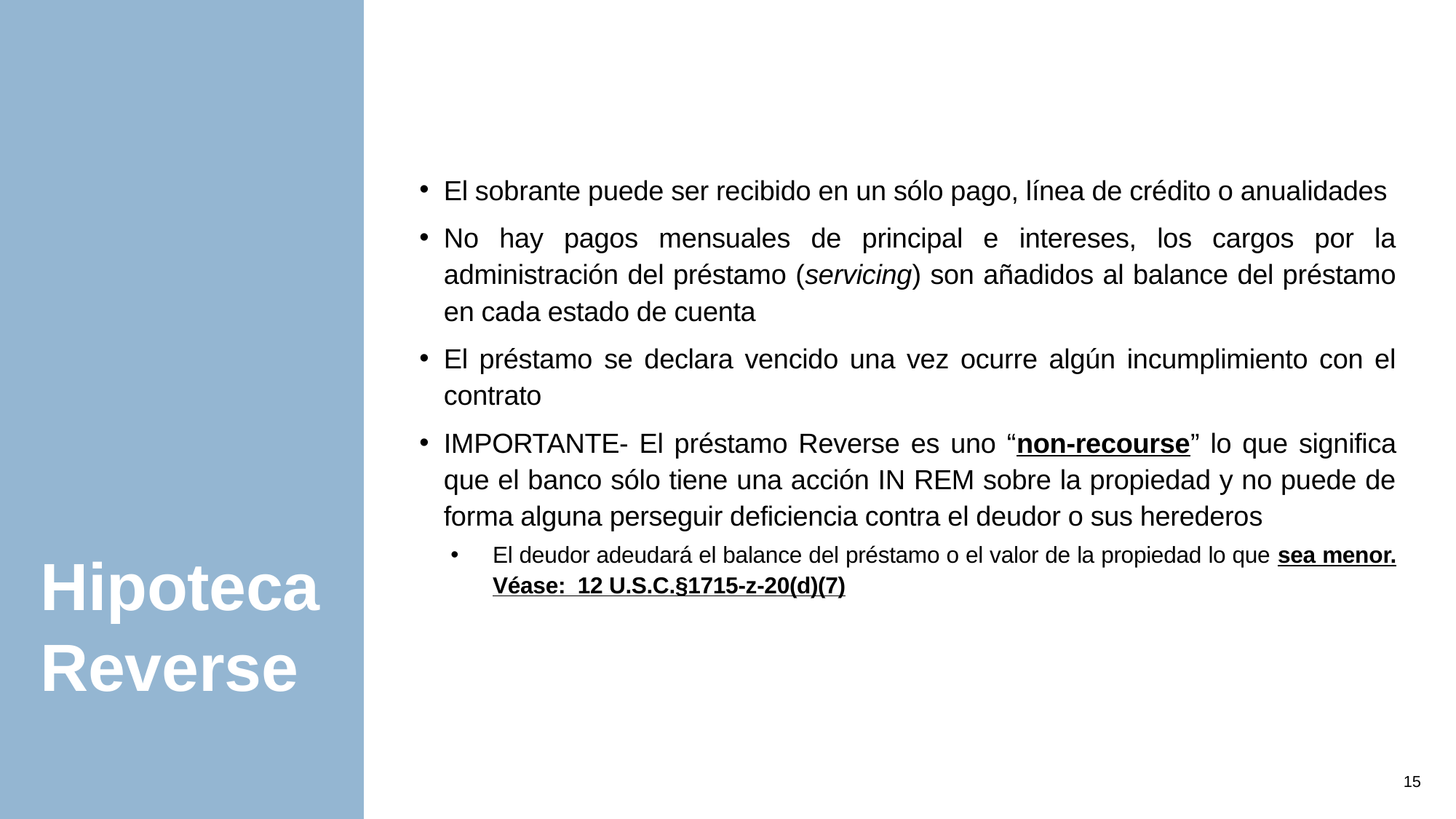

# Hipoteca Reverse

El sobrante puede ser recibido en un sólo pago, línea de crédito o anualidades
No hay pagos mensuales de principal e intereses, los cargos por la administración del préstamo (servicing) son añadidos al balance del préstamo en cada estado de cuenta
El préstamo se declara vencido una vez ocurre algún incumplimiento con el contrato
IMPORTANTE- El préstamo Reverse es uno “non-recourse” lo que significa que el banco sólo tiene una acción IN REM sobre la propiedad y no puede de forma alguna perseguir deficiencia contra el deudor o sus herederos
El deudor adeudará el balance del préstamo o el valor de la propiedad lo que sea menor. Véase:  12 U.S.C.§1715-z-20(d)(7)

15